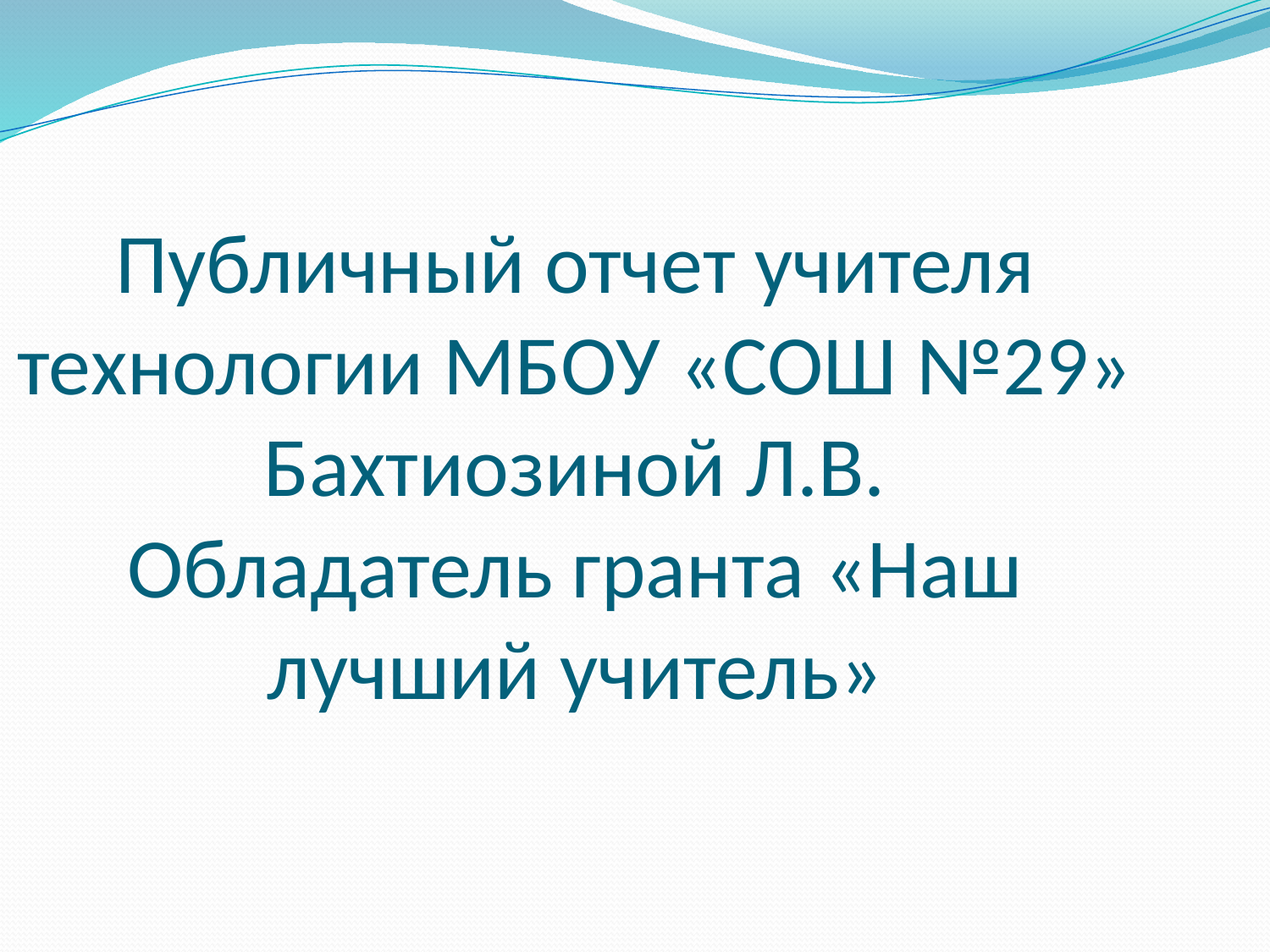

Публичный отчет учителя технологии МБОУ «СОШ №29» Бахтиозиной Л.В.
Обладатель гранта «Наш лучший учитель»